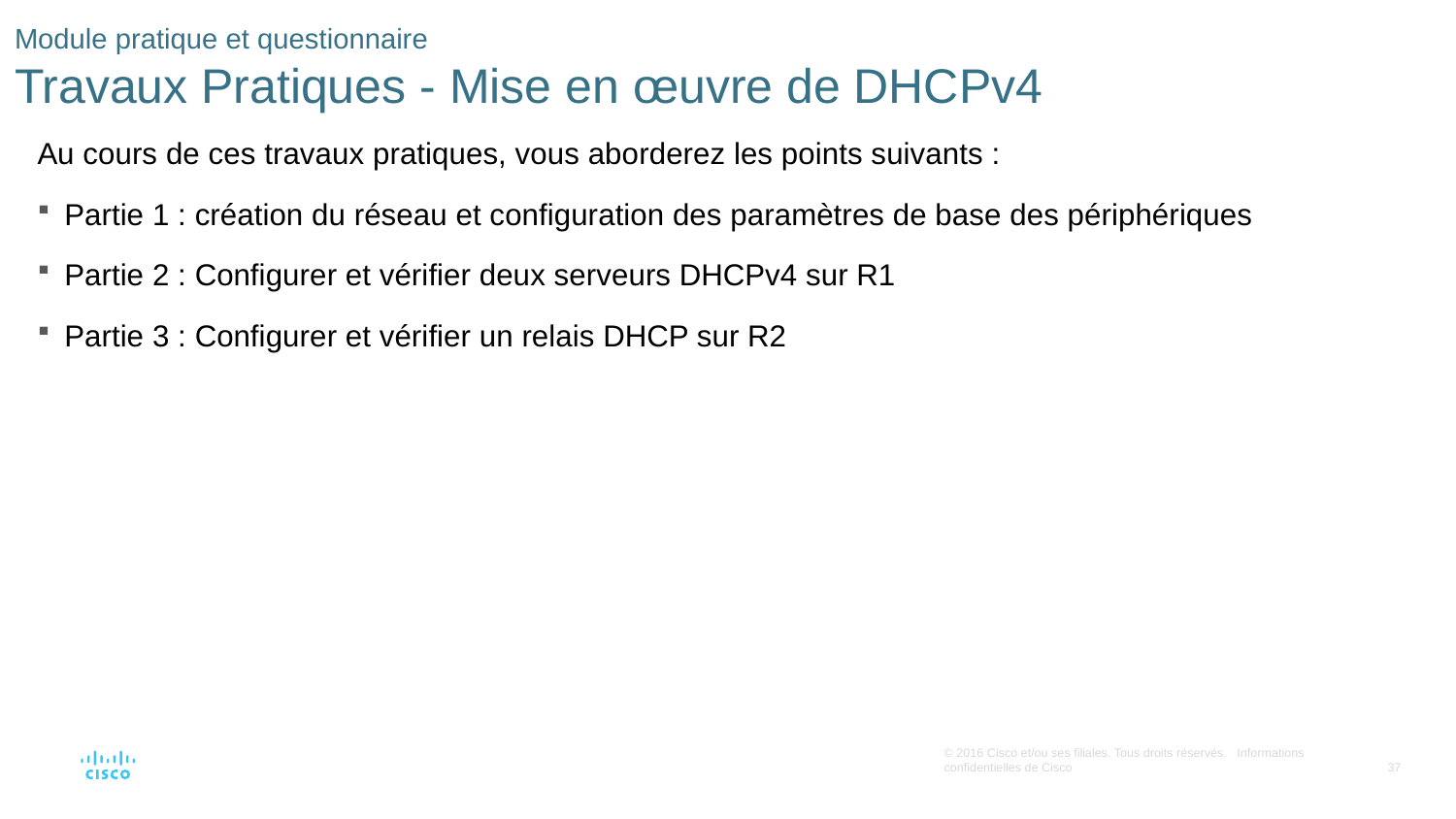

# Module pratique et questionnaire Travaux Pratiques - Mise en œuvre de DHCPv4
Au cours de ces travaux pratiques, vous aborderez les points suivants :
Partie 1 : création du réseau et configuration des paramètres de base des périphériques
Partie 2 : Configurer et vérifier deux serveurs DHCPv4 sur R1
Partie 3 : Configurer et vérifier un relais DHCP sur R2